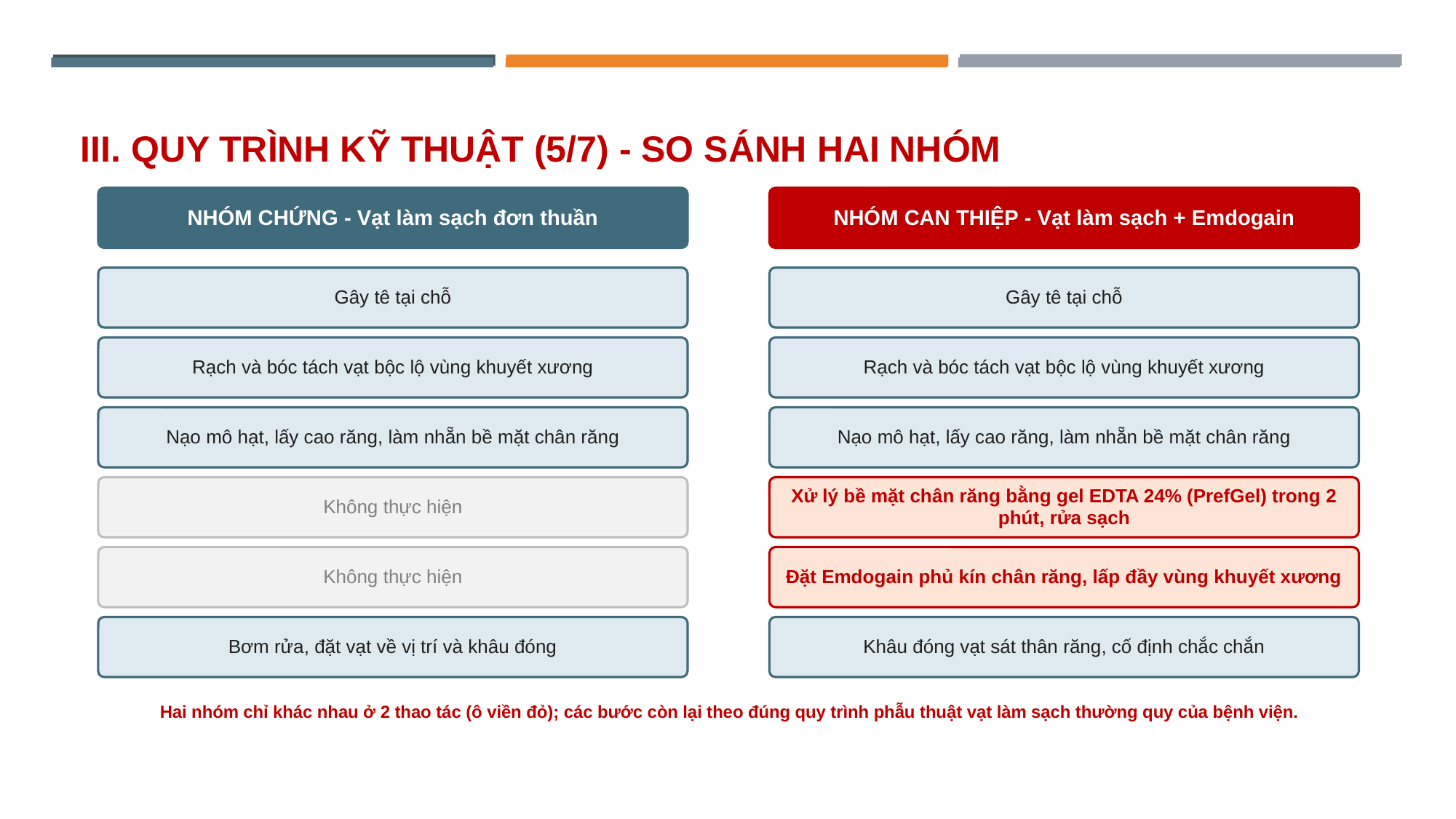

# III. QUY TRÌNH KỸ THUẬT (5/7) - SO SÁNH HAI NHÓM
NHÓM CHỨNG - Vạt làm sạch đơn thuần
NHÓM CAN THIỆP - Vạt làm sạch + Emdogain

Gây tê tại chỗ
Gây tê tại chỗ
Rạch và bóc tách vạt bộc lộ vùng khuyết xương
Rạch và bóc tách vạt bộc lộ vùng khuyết xương
Nạo mô hạt, lấy cao răng, làm nhẵn bề mặt chân răng
Nạo mô hạt, lấy cao răng, làm nhẵn bề mặt chân răng
Không thực hiện
Xử lý bề mặt chân răng bằng gel EDTA 24% (PrefGel) trong 2 phút, rửa sạch
Không thực hiện
Đặt Emdogain phủ kín chân răng, lấp đầy vùng khuyết xương
Bơm rửa, đặt vạt về vị trí và khâu đóng
Khâu đóng vạt sát thân răng, cố định chắc chắn
Hai nhóm chỉ khác nhau ở 2 thao tác (ô viền đỏ); các bước còn lại theo đúng quy trình phẫu thuật vạt làm sạch thường quy của bệnh viện.